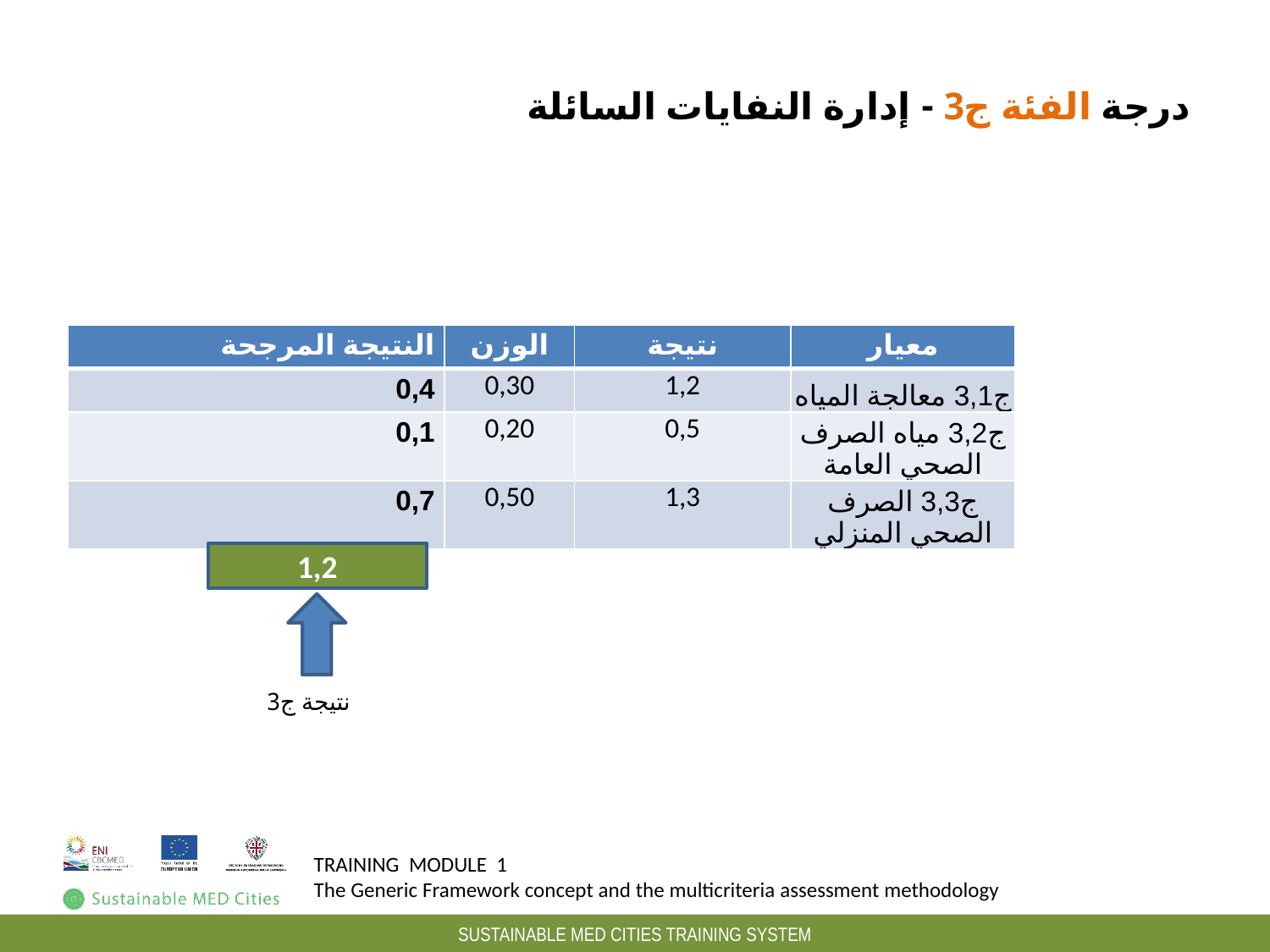

درجة الفئة ج3 - إدارة النفايات السائلة

Peso dei criteri in una categoria: esempio
| النتيجة المرجحة | الوزن | نتيجة | معيار |
| --- | --- | --- | --- |
| 0,4 | 0,30 | 1,2 | ج3,1 معالجة المياه |
| 0,1 | 0,20 | 0,5 | ج3,2 مياه الصرف الصحي العامة |
| 0,7 | 0,50 | 1,3 | ج3,3 الصرف الصحي المنزلي |
|  |  |  |  |
1,2

نتيجة ج3